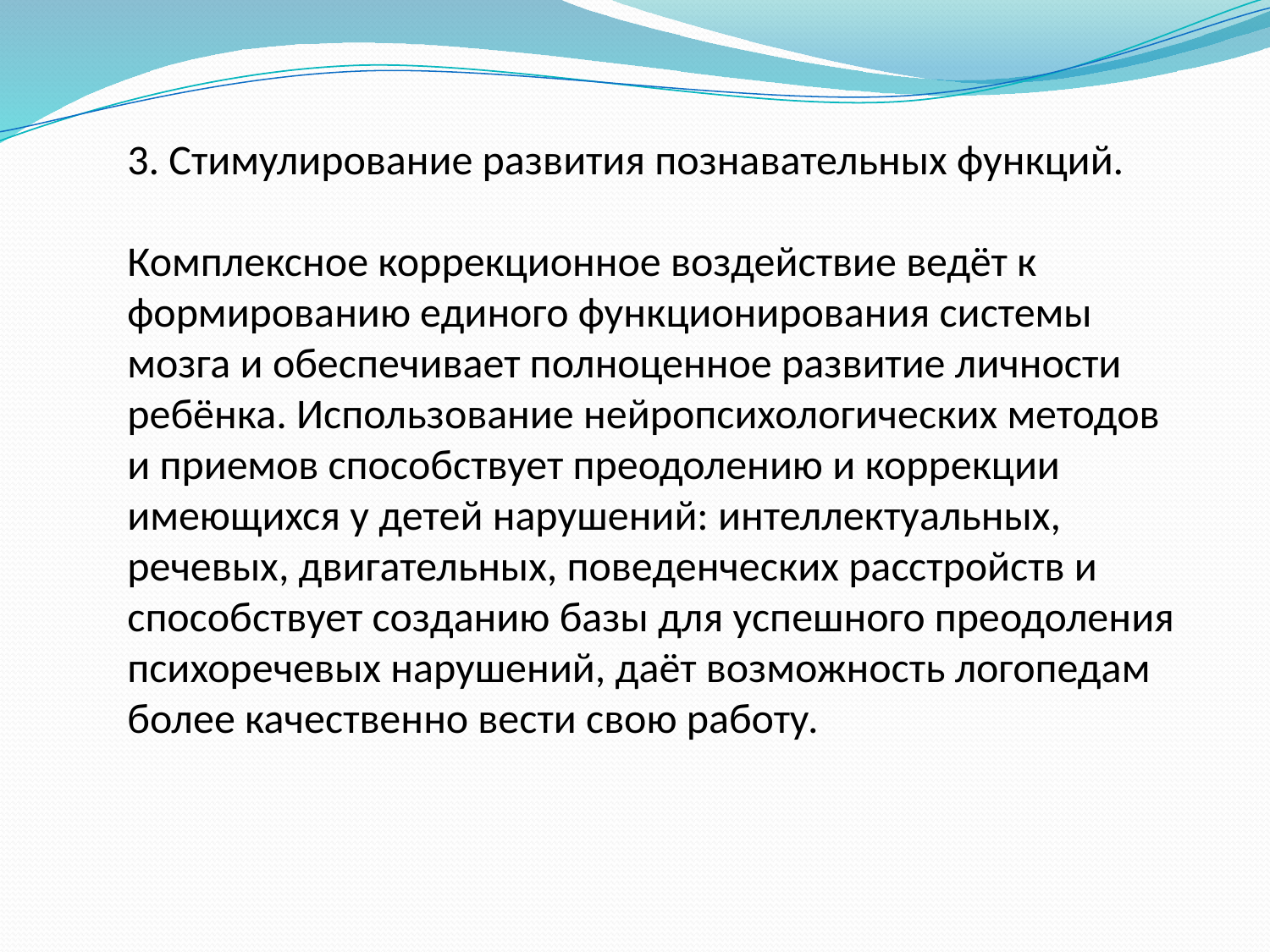

3. Стимулирование развития познавательных функций.

Комплексное коррекционное воздействие ведёт к формированию единого функционирования системы мозга и обеспечивает полноценное развитие личности ребёнка. Использование нейропсихологических методов и приемов способствует преодолению и коррекции имеющихся у детей нарушений: интеллектуальных, речевых, двигательных, поведенческих расстройств и способствует созданию базы для успешного преодоления психоречевых нарушений, даёт возможность логопедам более качественно вести свою работу.